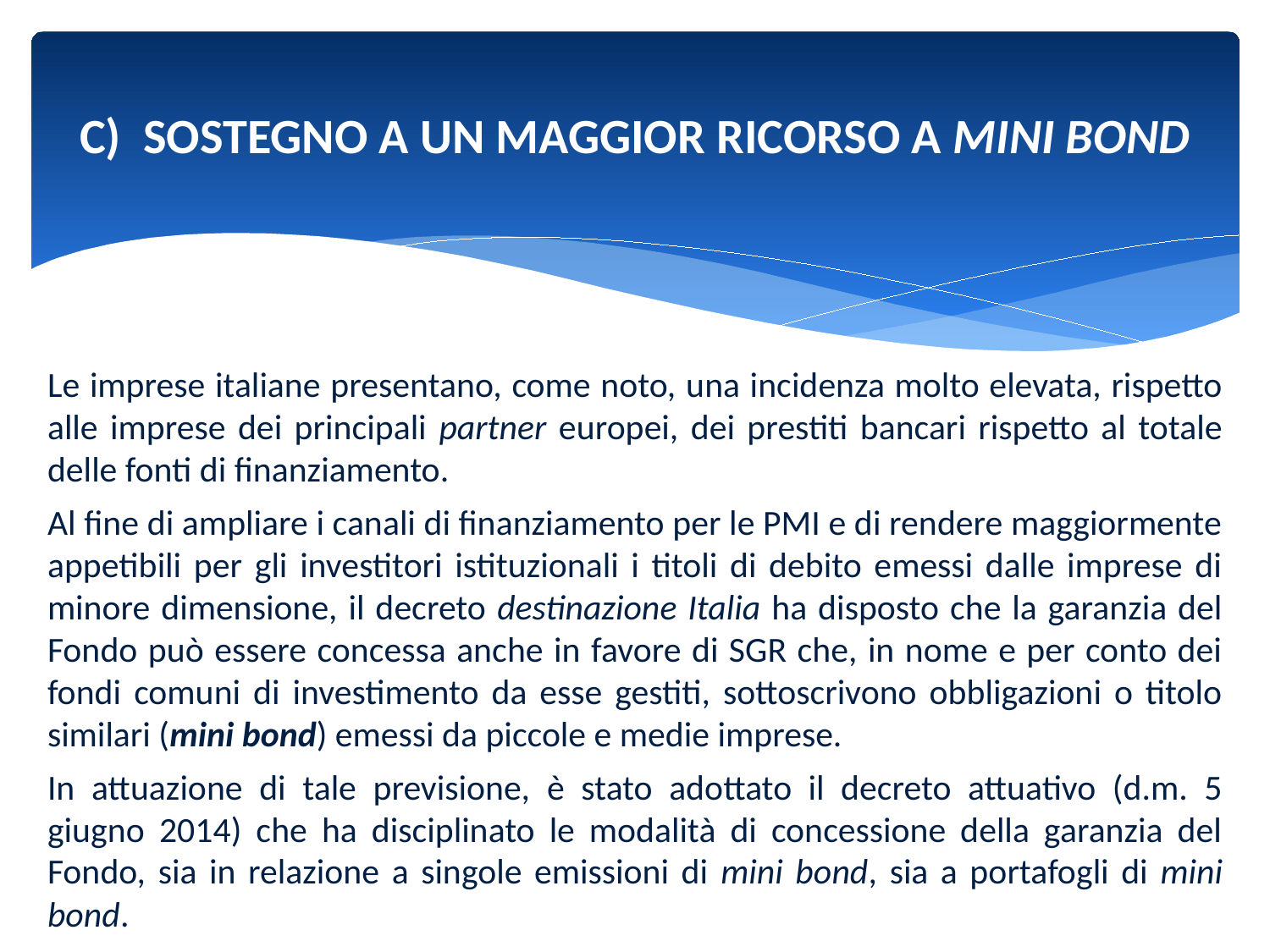

# C)  SOSTEGNO A UN MAGGIOR RICORSO A MINI BOND
Le imprese italiane presentano, come noto, una incidenza molto elevata, rispetto alle imprese dei principali partner europei, dei prestiti bancari rispetto al totale delle fonti di finanziamento.
Al fine di ampliare i canali di finanziamento per le PMI e di rendere maggiormente appetibili per gli investitori istituzionali i titoli di debito emessi dalle imprese di minore dimensione, il decreto destinazione Italia ha disposto che la garanzia del Fondo può essere concessa anche in favore di SGR che, in nome e per conto dei fondi comuni di investimento da esse gestiti, sottoscrivono obbligazioni o titolo similari (mini bond) emessi da piccole e medie imprese.
In attuazione di tale previsione, è stato adottato il decreto attuativo (d.m. 5 giugno 2014) che ha disciplinato le modalità di concessione della garanzia del Fondo, sia in relazione a singole emissioni di mini bond, sia a portafogli di mini bond.